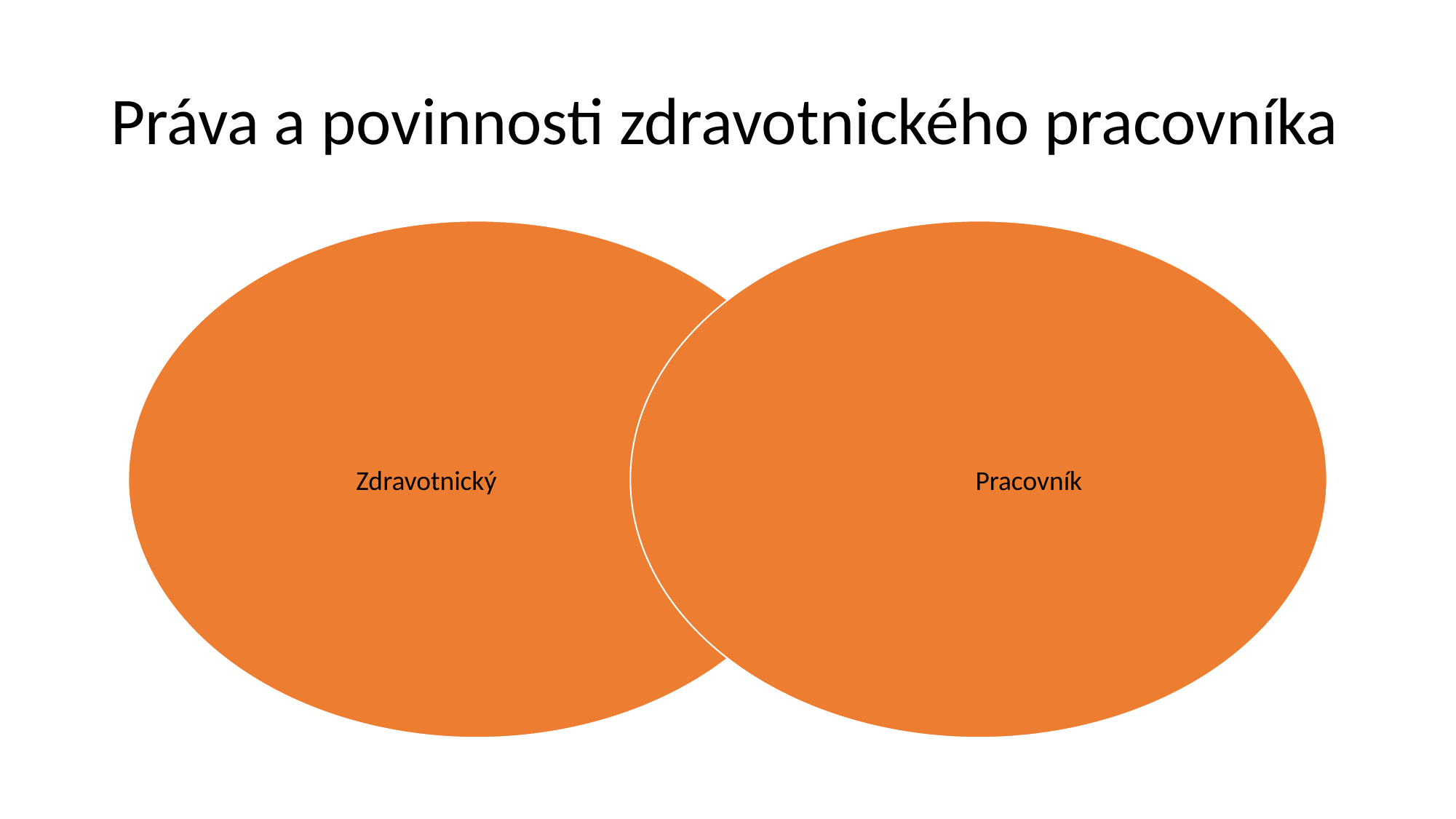

# Práva a povinnosti zdravotnického pracovníka
Zdravotnický
Pracovník